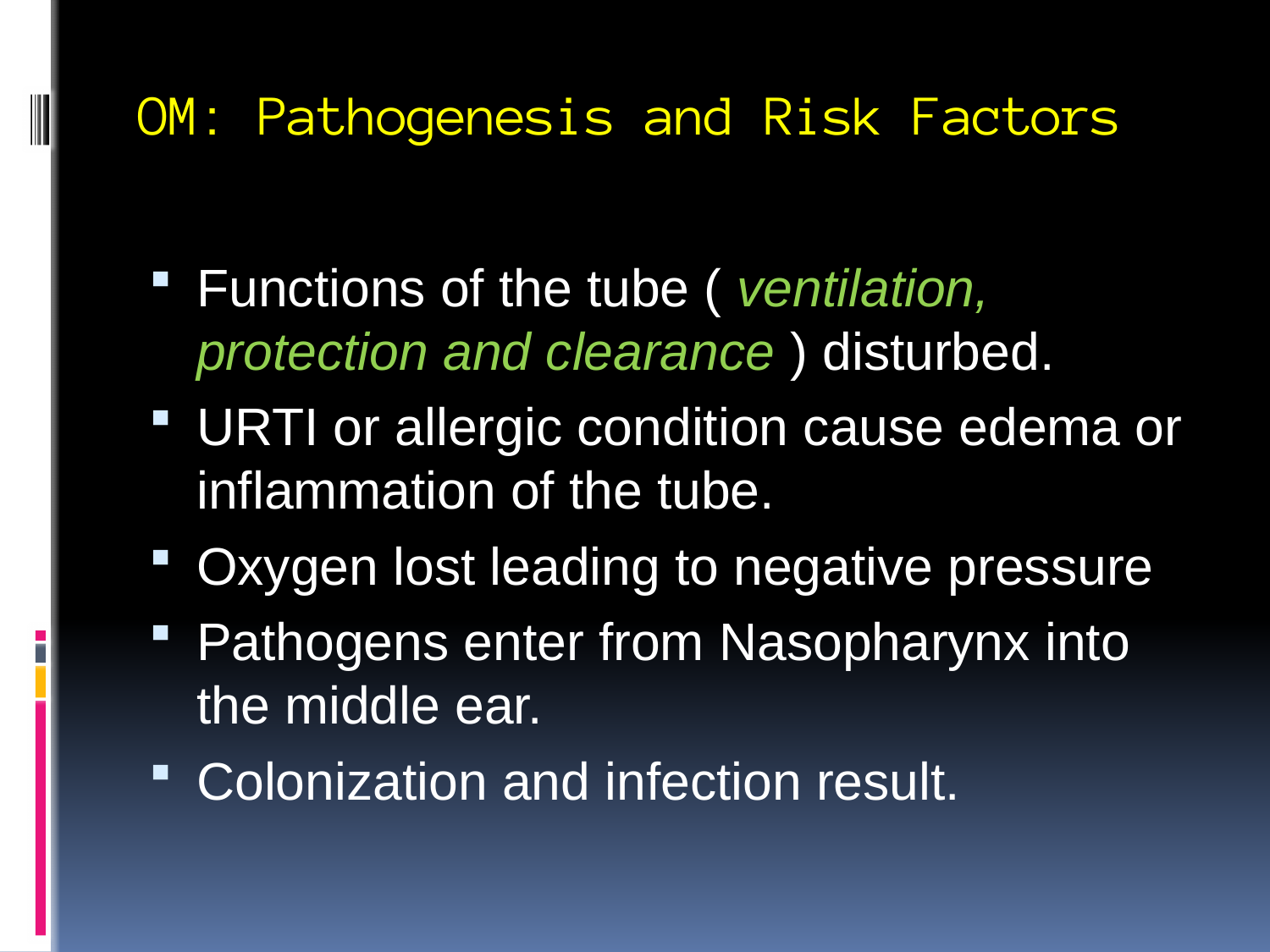

# OM: Pathogenesis and Risk Factors
Functions of the tube ( ventilation, protection and clearance ) disturbed.
URTI or allergic condition cause edema or inflammation of the tube.
Oxygen lost leading to negative pressure
Pathogens enter from Nasopharynx into the middle ear.
Colonization and infection result.